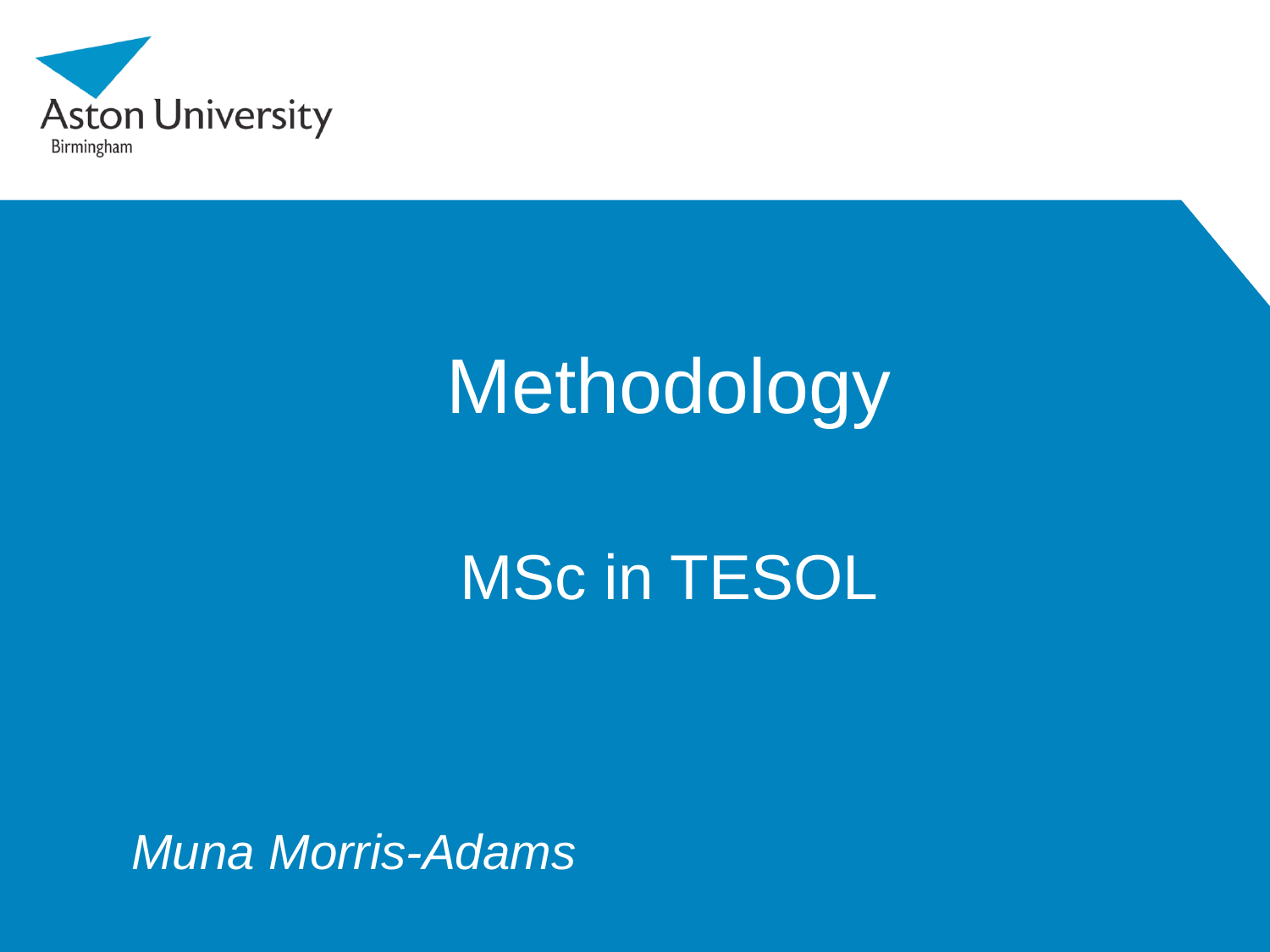

# Methodology MSc in TESOL
Muna Morris-Adams